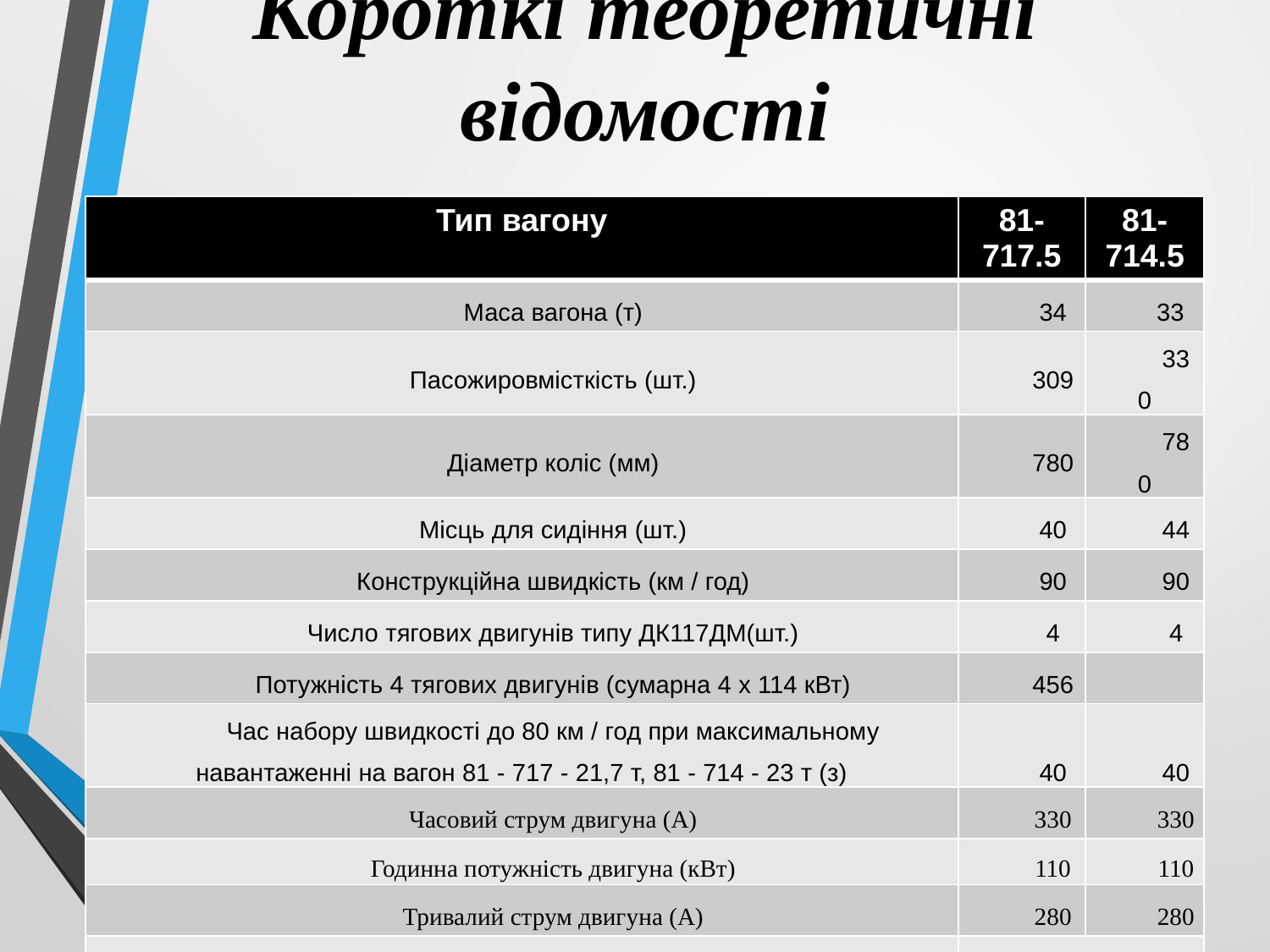

# Короткі теоретичні відомості
| Тип вагону | 81-717.5 | 81-714.5 |
| --- | --- | --- |
| Маса вагона (т) | 34 | 33 |
| Пасожировмісткість (шт.) | 309 | 330 |
| Діаметр коліс (мм) | 780 | 780 |
| Місць для сидіння (шт.) | 40 | 44 |
| Конструкційна швидкість (км / год) | 90 | 90 |
| Число тягових двигунів типу ДК117ДМ(шт.) | 4 | 4 |
| Потужність 4 тягових двигунів (сумарна 4 х 114 кВт) | 456 |  |
| Час набору швидкості до 80 км / год при максимальному навантаженні на вагон 81 - 717 - 21,7 т, 81 - 714 - 23 т (з) | 40 | 40 |
| Часовий струм двигуна (А) | 330 | 330 |
| Годинна потужність двигуна (кВт) | 110 | 110 |
| Тривалий струм двигуна (А) | 280 | 280 |
| Номінальна напруга на колекторі (В) | 375 |  |